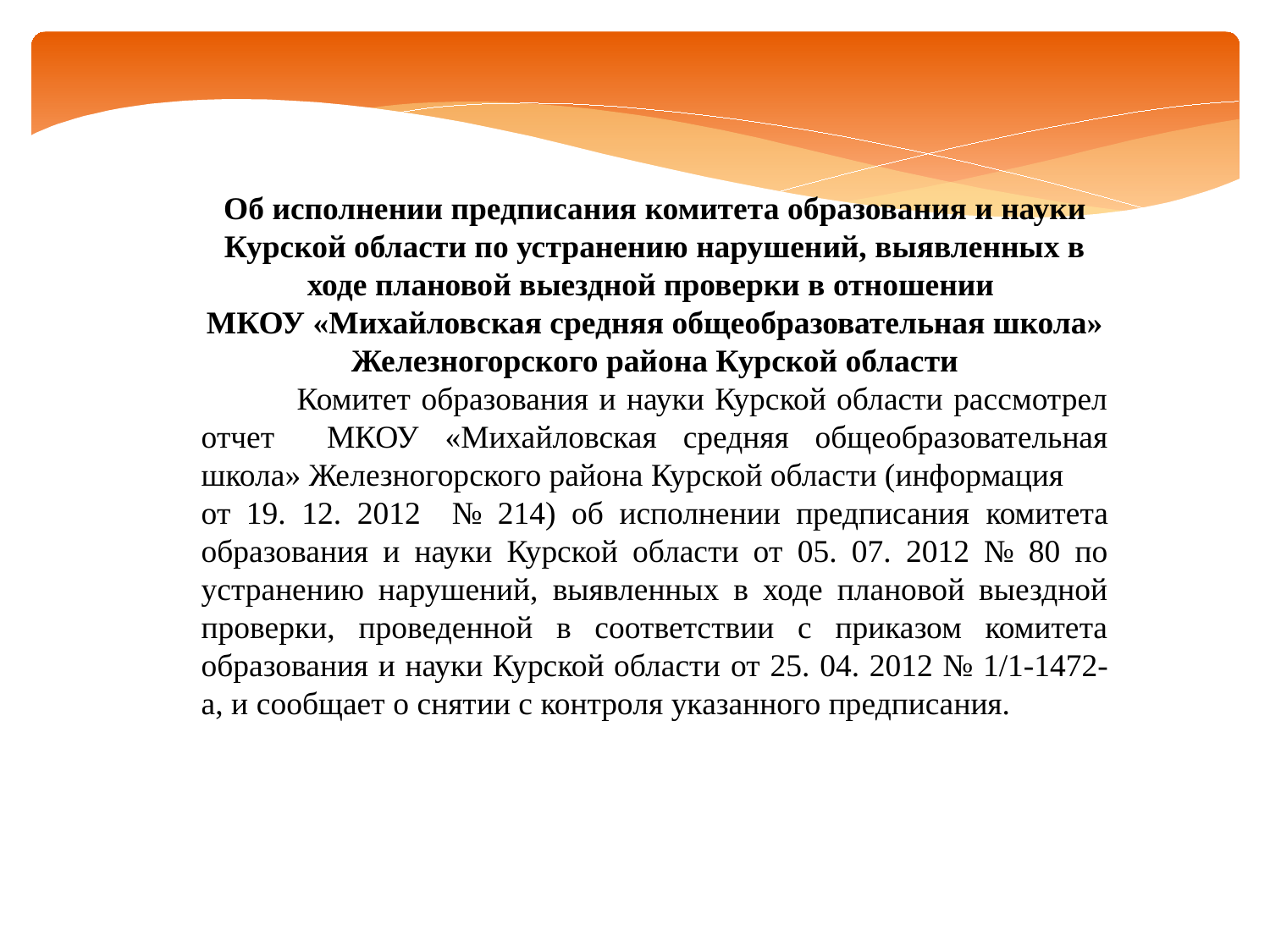

Об исполнении предписания комитета образования и науки Курской области по устранению нарушений, выявленных в ходе плановой выездной проверки в отношении
МКОУ «Михайловская средняя общеобразовательная школа» Железногорского района Курской области
         Комитет образования и науки Курской области рассмотрел отчет  МКОУ «Михайловская средняя общеобразовательная школа» Железногорского района Курской области (информация
от 19. 12. 2012  № 214) об исполнении предписания комитета образования и науки Курской области от 05. 07. 2012 № 80 по устранению нарушений, выявленных в ходе плановой выездной проверки, проведенной в соответствии с приказом комитета образования и науки Курской области от 25. 04. 2012 № 1/1-1472-а, и сообщает о снятии с контроля указанного предписания.